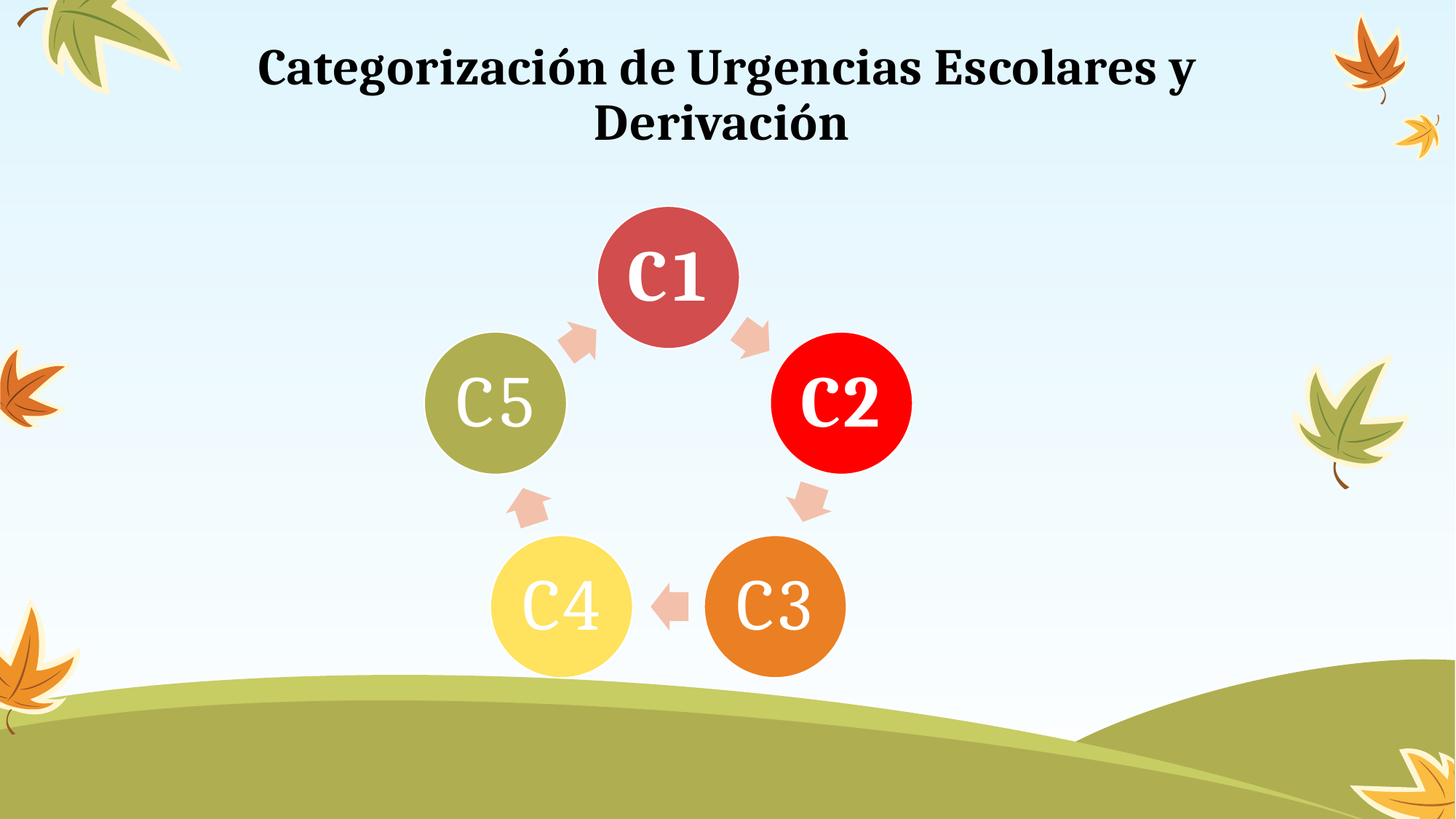

# Categorización de Urgencias Escolares y Derivación
C1

C2

C3

C4

C5